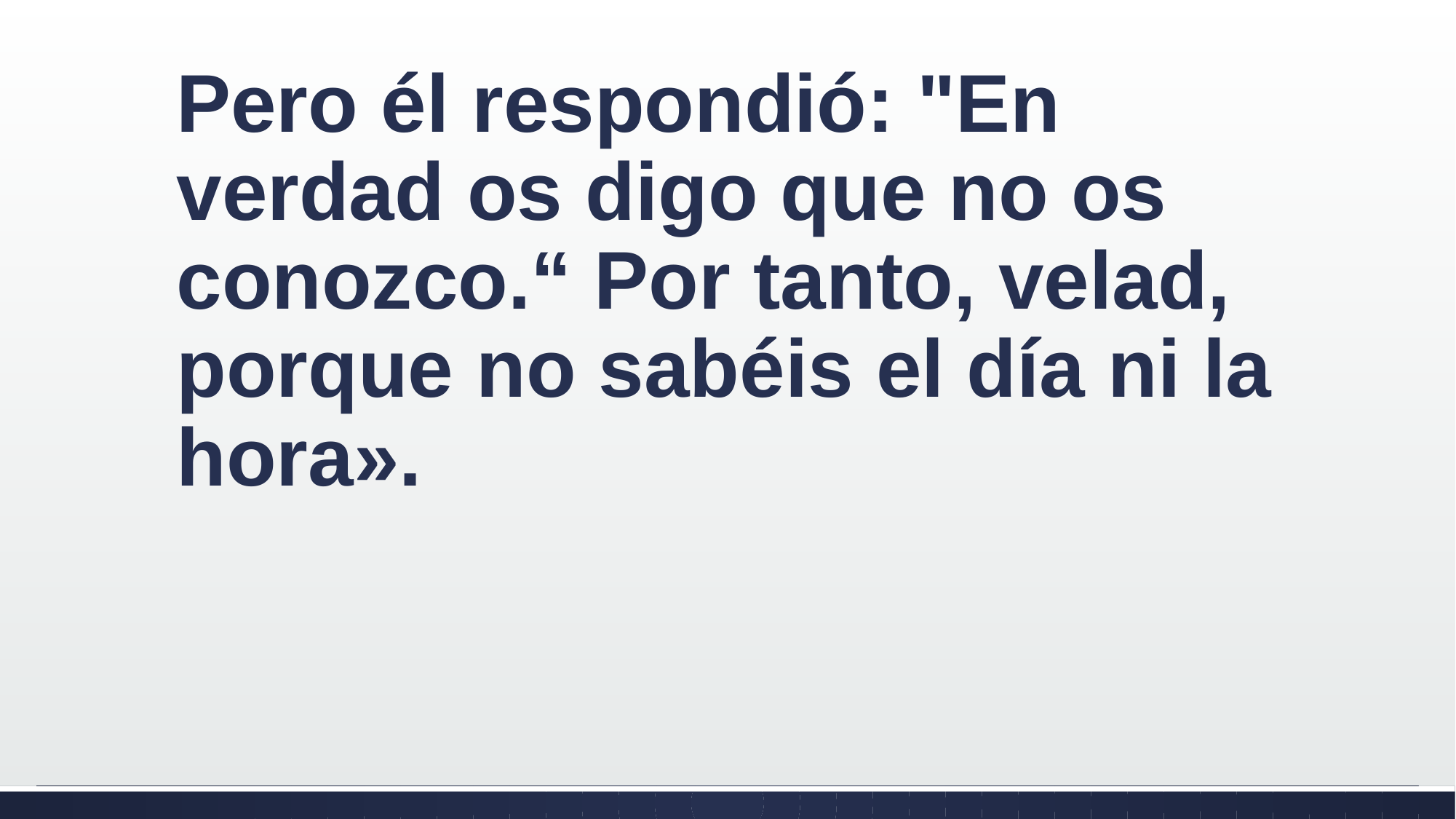

#
Pero él respondió: "En verdad os digo que no os conozco.“ Por tanto, velad, porque no sabéis el día ni la hora».